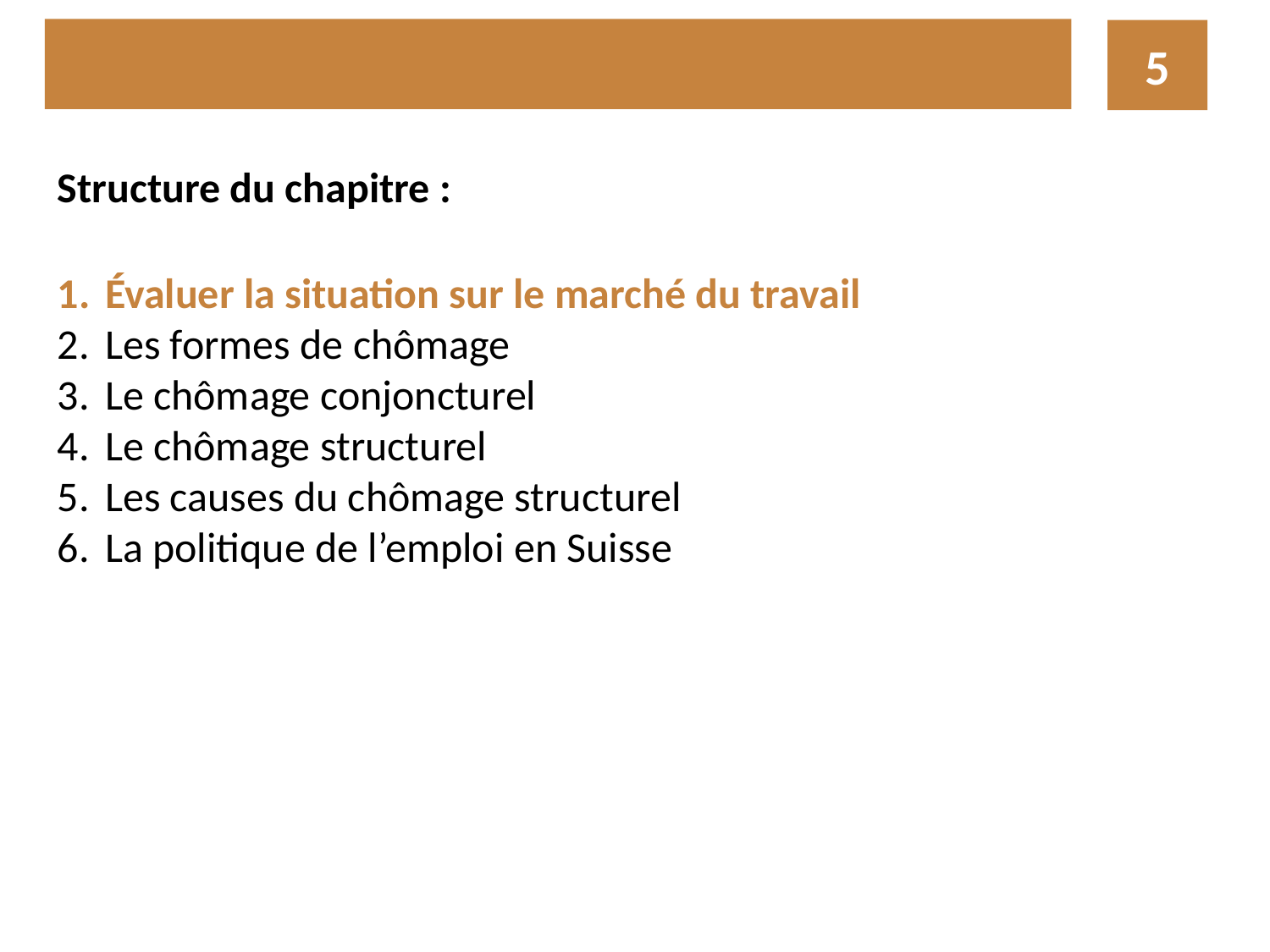

5

Structure du chapitre :

Évaluer la situation sur le marché du travail
Les formes de chômage
Le chômage conjoncturel
Le chômage structurel
Les causes du chômage structurel
La politique de l’emploi en Suisse